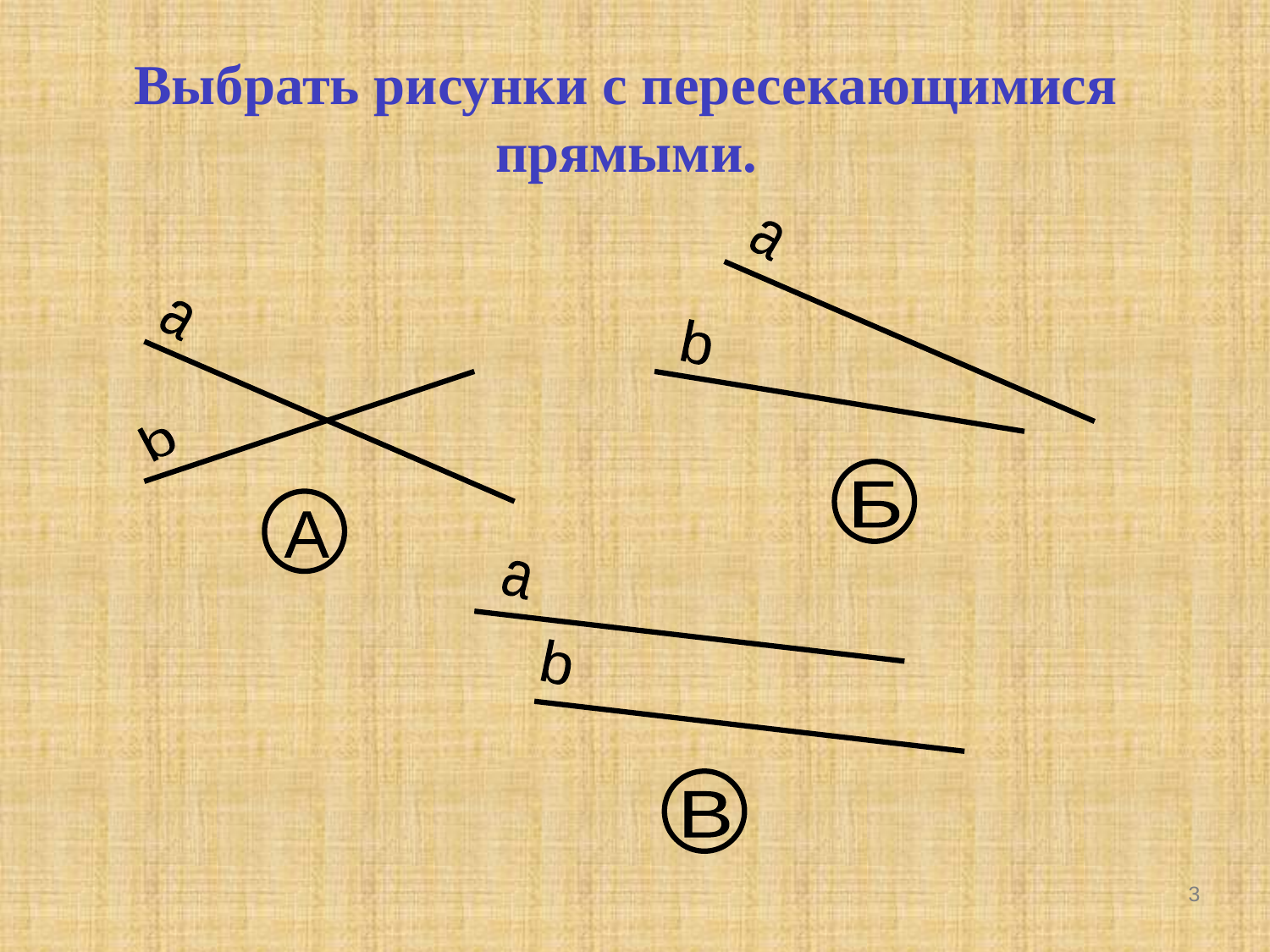

# Выбрать рисунки с пересекающимися прямыми.
a

a
b

b

Б

А
a

b

В
3